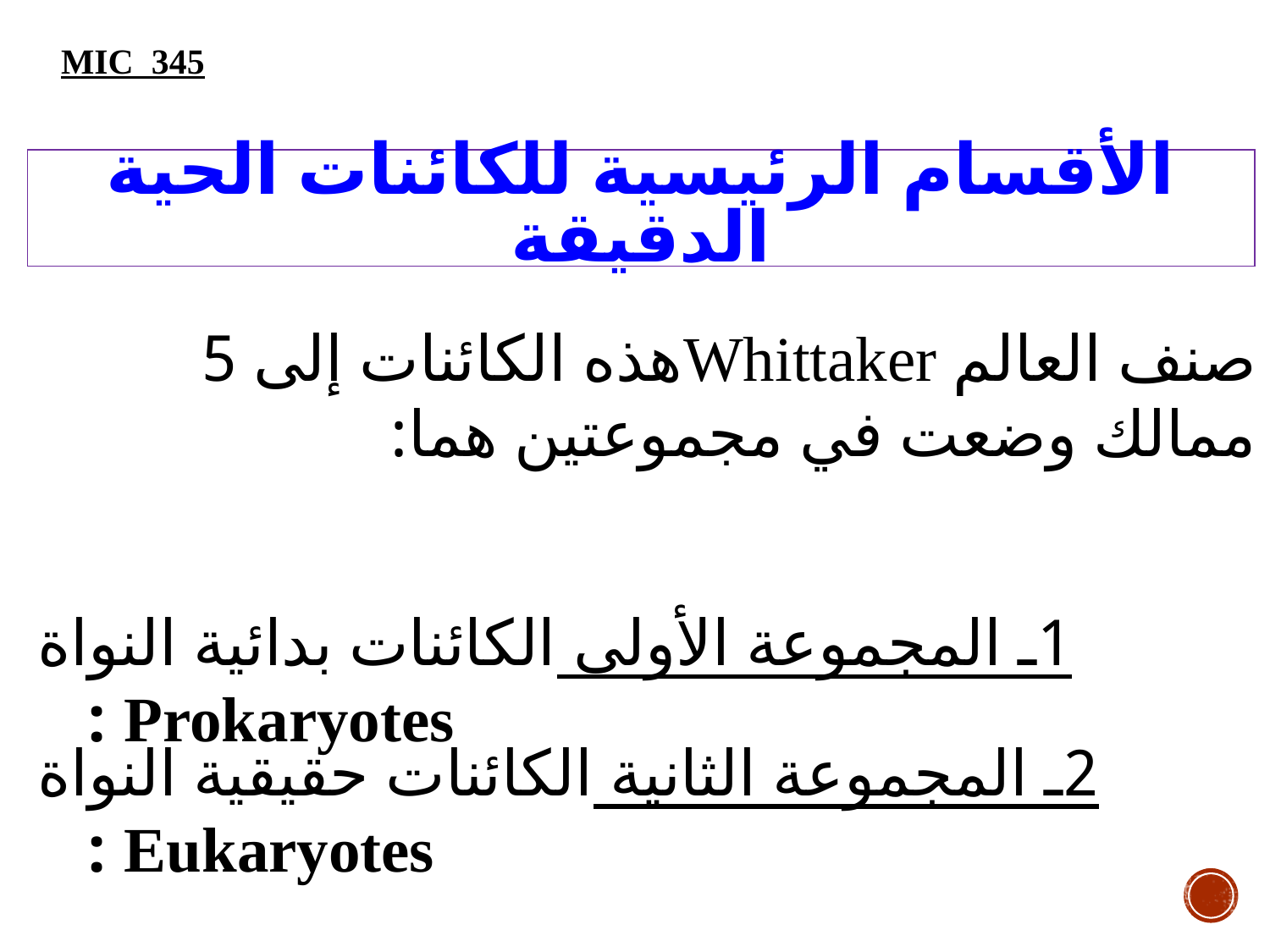

MIC  345
الأقسام الرئيسية للكائنات الحية الدقيقة
صنف العالم Whittakerهذه الكائنات إلى 5 ممالك وضعت في مجموعتين هما:

1ـ المجموعة الأولى الكائنات بدائية النواة Prokaryotes :
2ـ المجموعة الثانية الكائنات حقيقية النواة Eukaryotes :